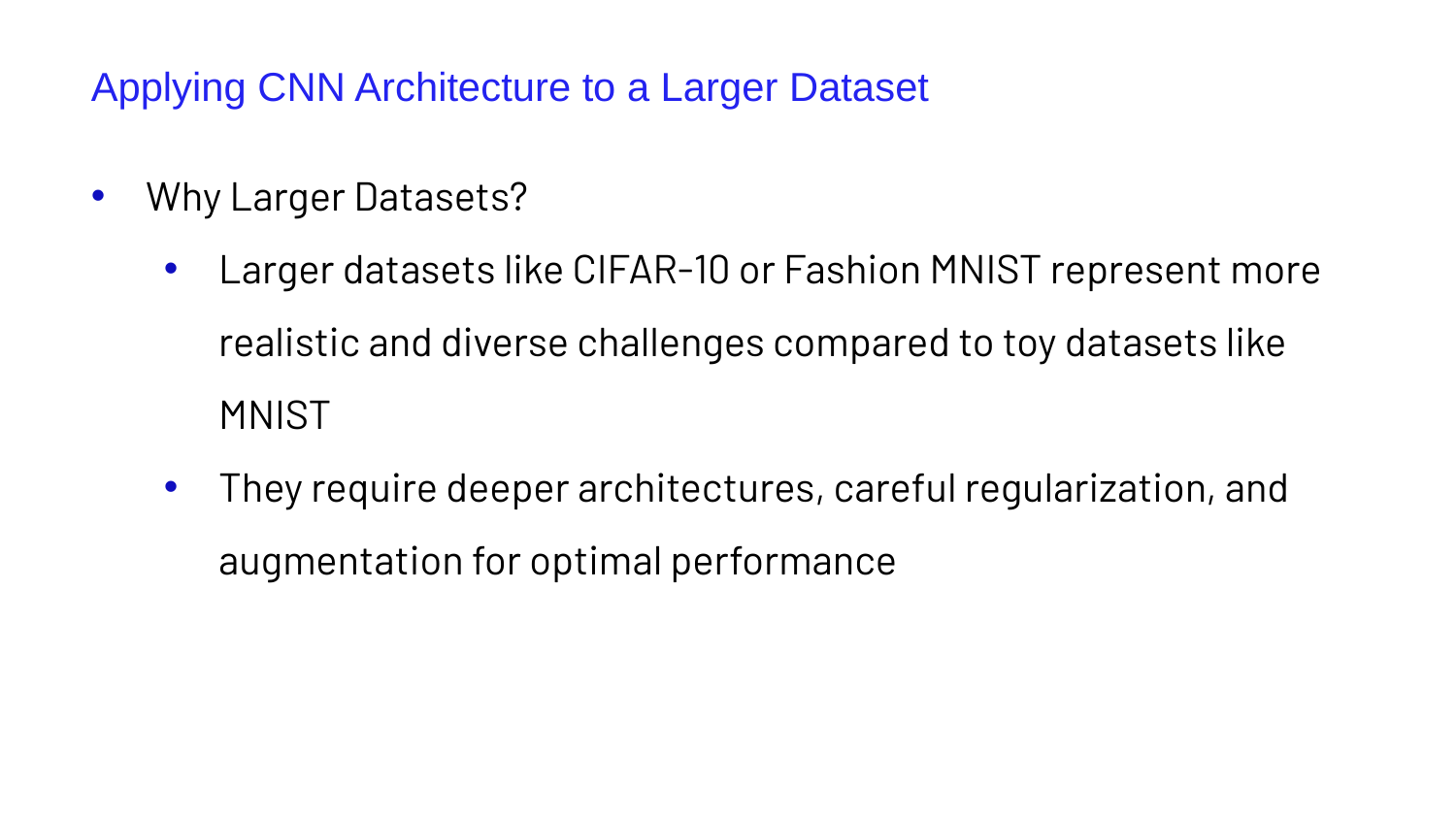

Applying CNN Architecture to a Larger Dataset
Why Larger Datasets?
Larger datasets like CIFAR-10 or Fashion MNIST represent more realistic and diverse challenges compared to toy datasets like MNIST
They require deeper architectures, careful regularization, and augmentation for optimal performance